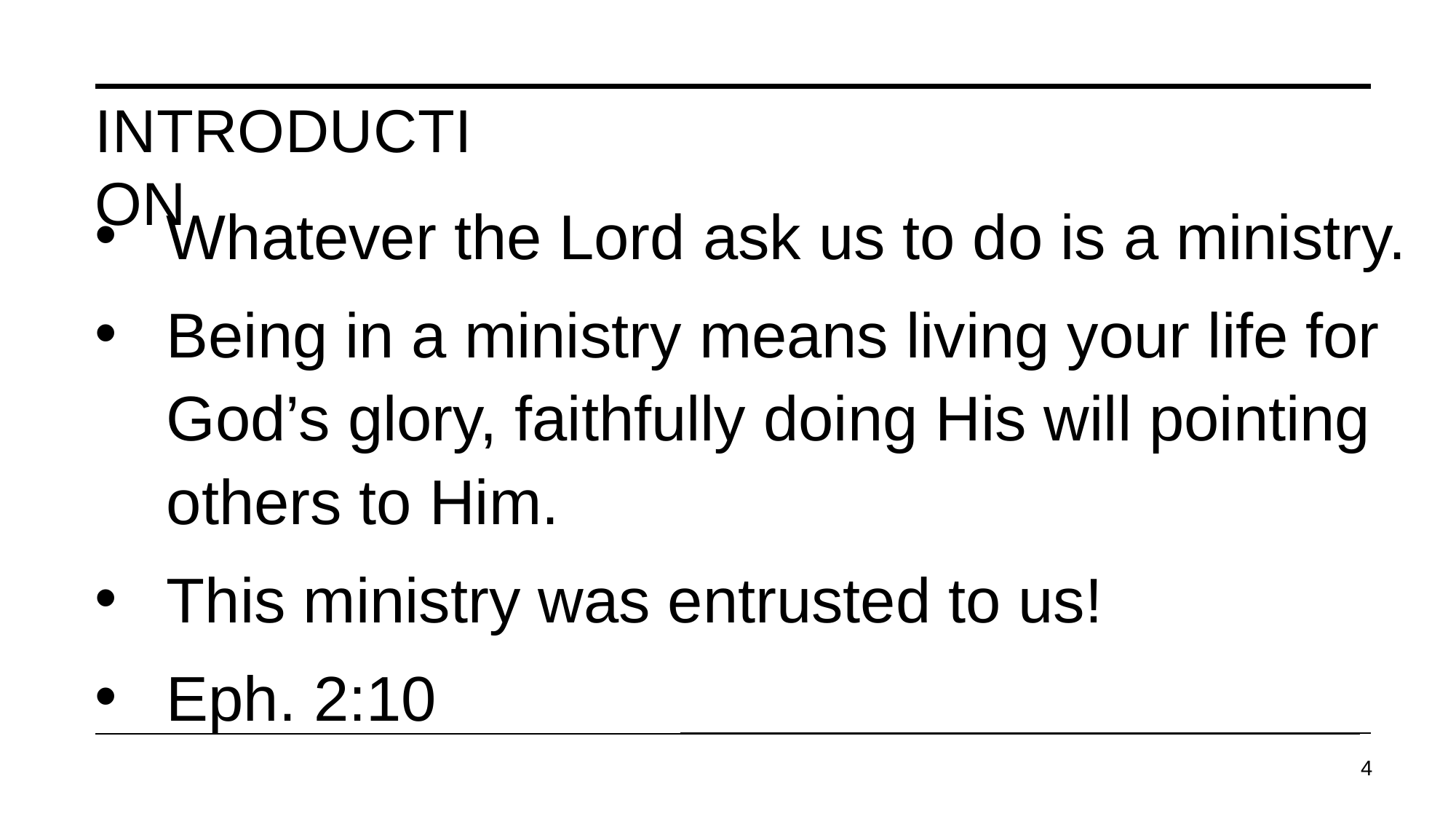

# Introduction
Whatever the Lord ask us to do is a ministry.
Being in a ministry means living your life for God’s glory, faithfully doing His will pointing others to Him.
This ministry was entrusted to us!
Eph. 2:10
4